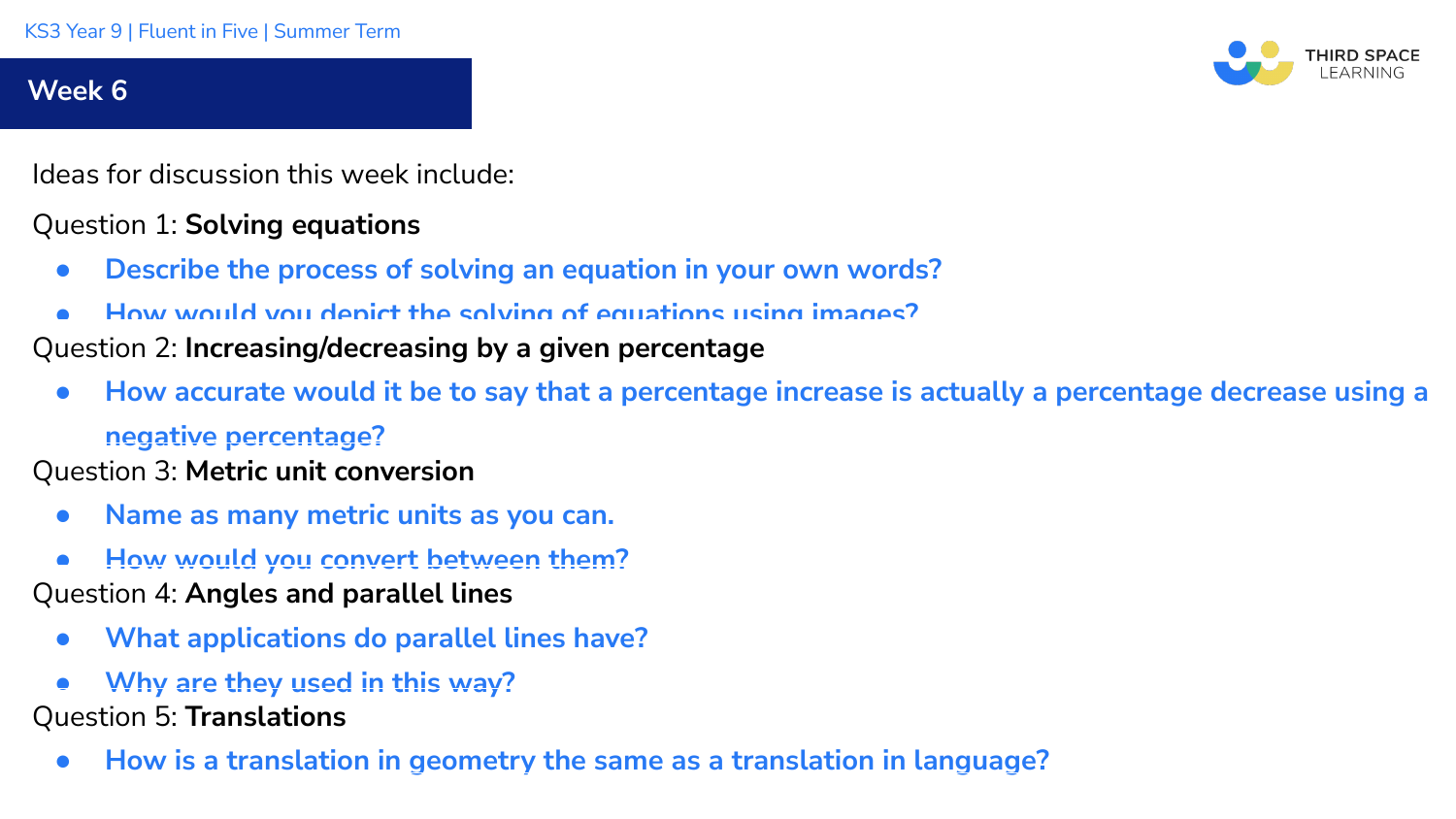

Week 6
| Ideas for discussion this week include: |
| --- |
| Question 1: Solving equations Describe the process of solving an equation in your own words? How would you depict the solving of equations using images? |
| Question 2: Increasing/decreasing by a given percentage How accurate would it be to say that a percentage increase is actually a percentage decrease using a negative percentage? |
| Question 3: Metric unit conversion Name as many metric units as you can. How would you convert between them? |
| Question 4: Angles and parallel lines What applications do parallel lines have? Why are they used in this way? |
| Question 5: Translations How is a translation in geometry the same as a translation in language? |